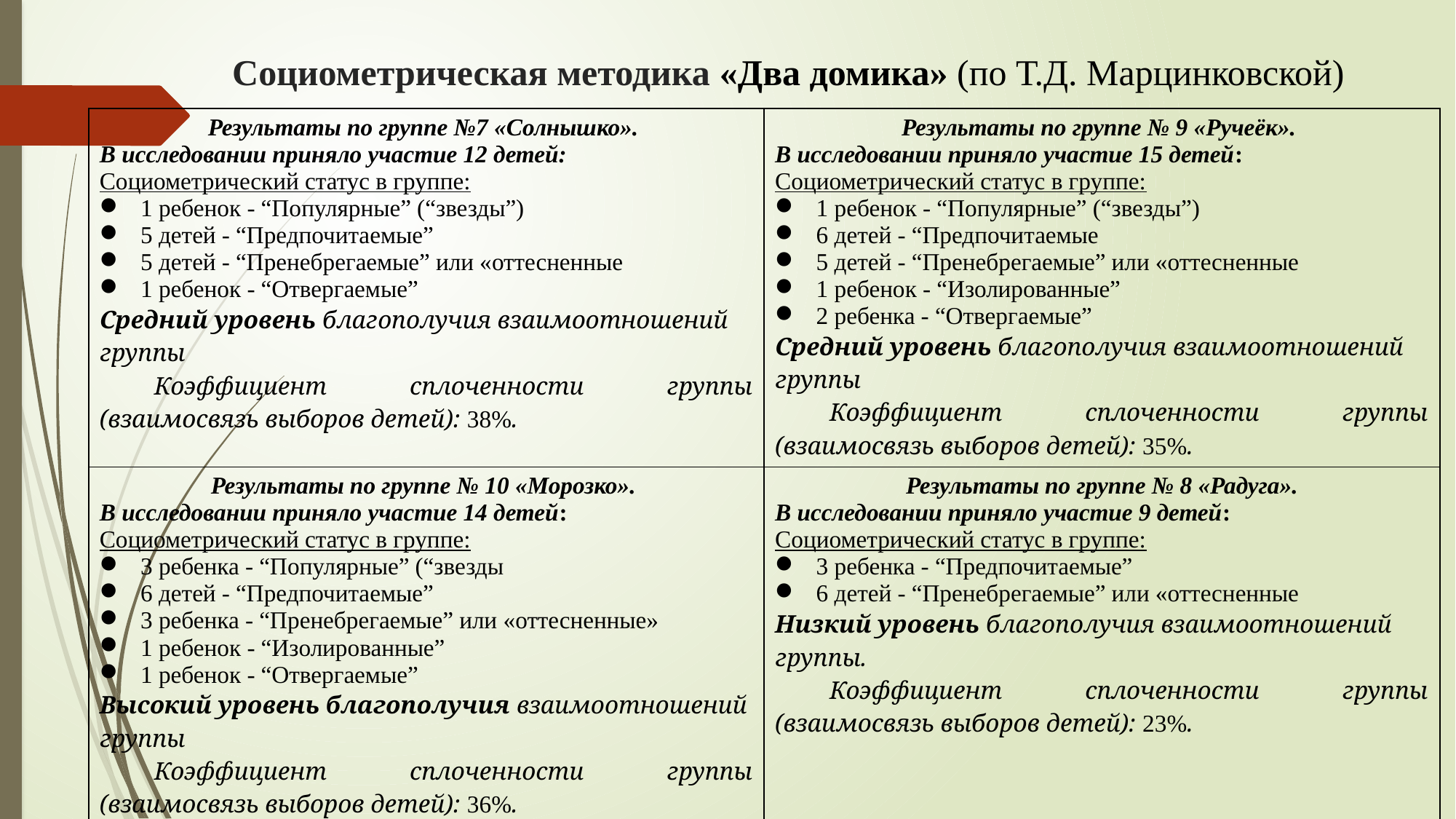

# Социометрическая методика «Два домика» (по Т.Д. Марцинковской)
| Результаты по группе №7 «Солнышко». В исследовании приняло участие 12 детей: Социометрический статус в группе: 1 ребенок - “Популярные” (“звезды”) 5 детей - “Предпочитаемые” 5 детей - “Пренебрегаемые” или «оттесненные 1 ребенок - “Отвергаемые” Средний уровень благополучия взаимоотношений группы Коэффициент сплоченности группы (взаимосвязь выборов детей): 38%. | Результаты по группе № 9 «Ручеёк». В исследовании приняло участие 15 детей: Социометрический статус в группе: 1 ребенок - “Популярные” (“звезды”) 6 детей - “Предпочитаемые 5 детей - “Пренебрегаемые” или «оттесненные 1 ребенок - “Изолированные” 2 ребенка - “Отвергаемые” Средний уровень благополучия взаимоотношений группы Коэффициент сплоченности группы (взаимосвязь выборов детей): 35%. |
| --- | --- |
| Результаты по группе № 10 «Морозко». В исследовании приняло участие 14 детей: Социометрический статус в группе: 3 ребенка - “Популярные” (“звезды 6 детей - “Предпочитаемые” 3 ребенка - “Пренебрегаемые” или «оттесненные» 1 ребенок - “Изолированные” 1 ребенок - “Отвергаемые” Высокий уровень благополучия взаимоотношений группы Коэффициент сплоченности группы (взаимосвязь выборов детей): 36%. | Результаты по группе № 8 «Радуга». В исследовании приняло участие 9 детей: Социометрический статус в группе: 3 ребенка - “Предпочитаемые” 6 детей - “Пренебрегаемые” или «оттесненные Низкий уровень благополучия взаимоотношений группы. Коэффициент сплоченности группы (взаимосвязь выборов детей): 23%. |